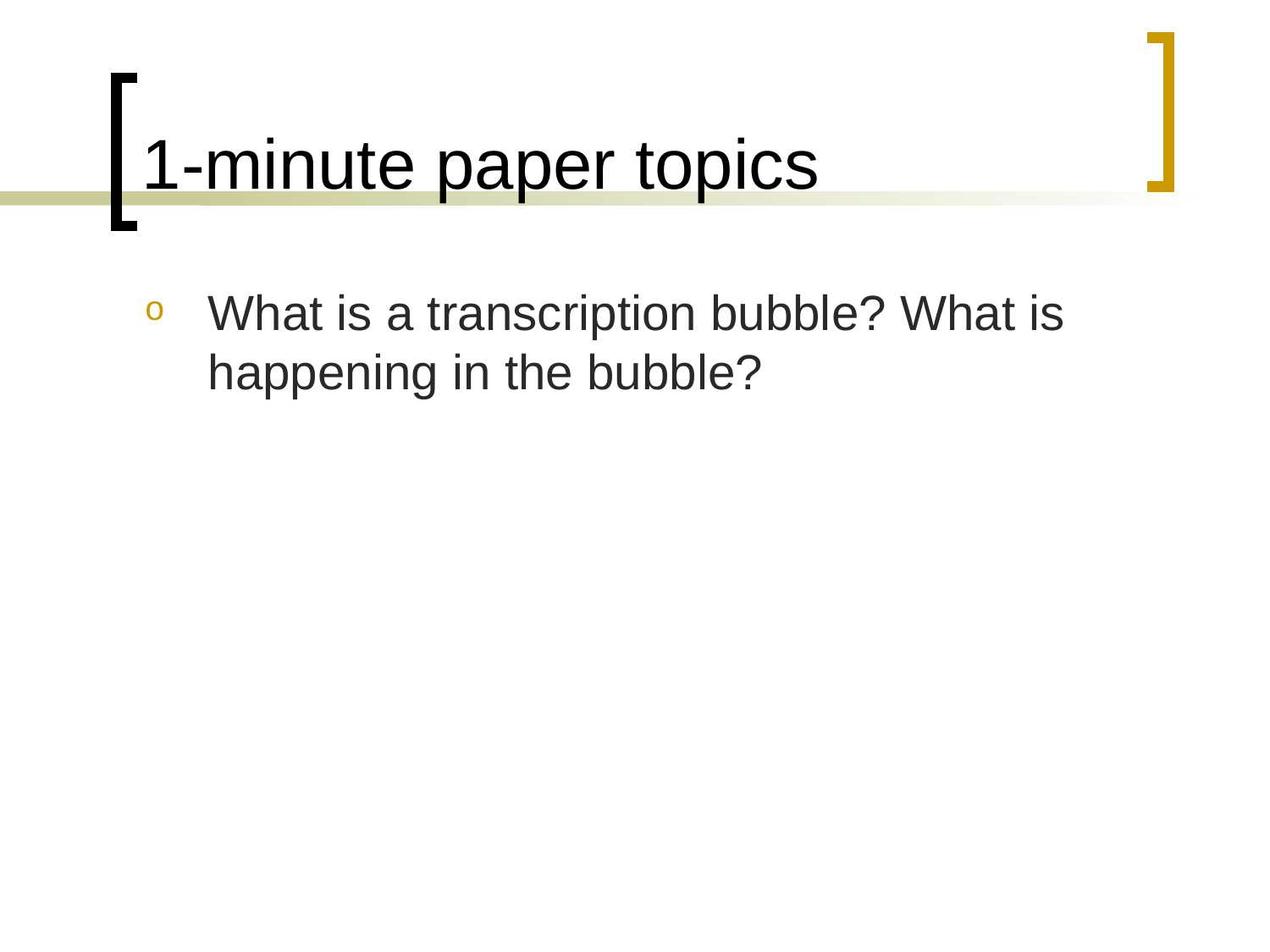

# 1-minute paper topics
What is a transcription bubble? What is happening in the bubble?